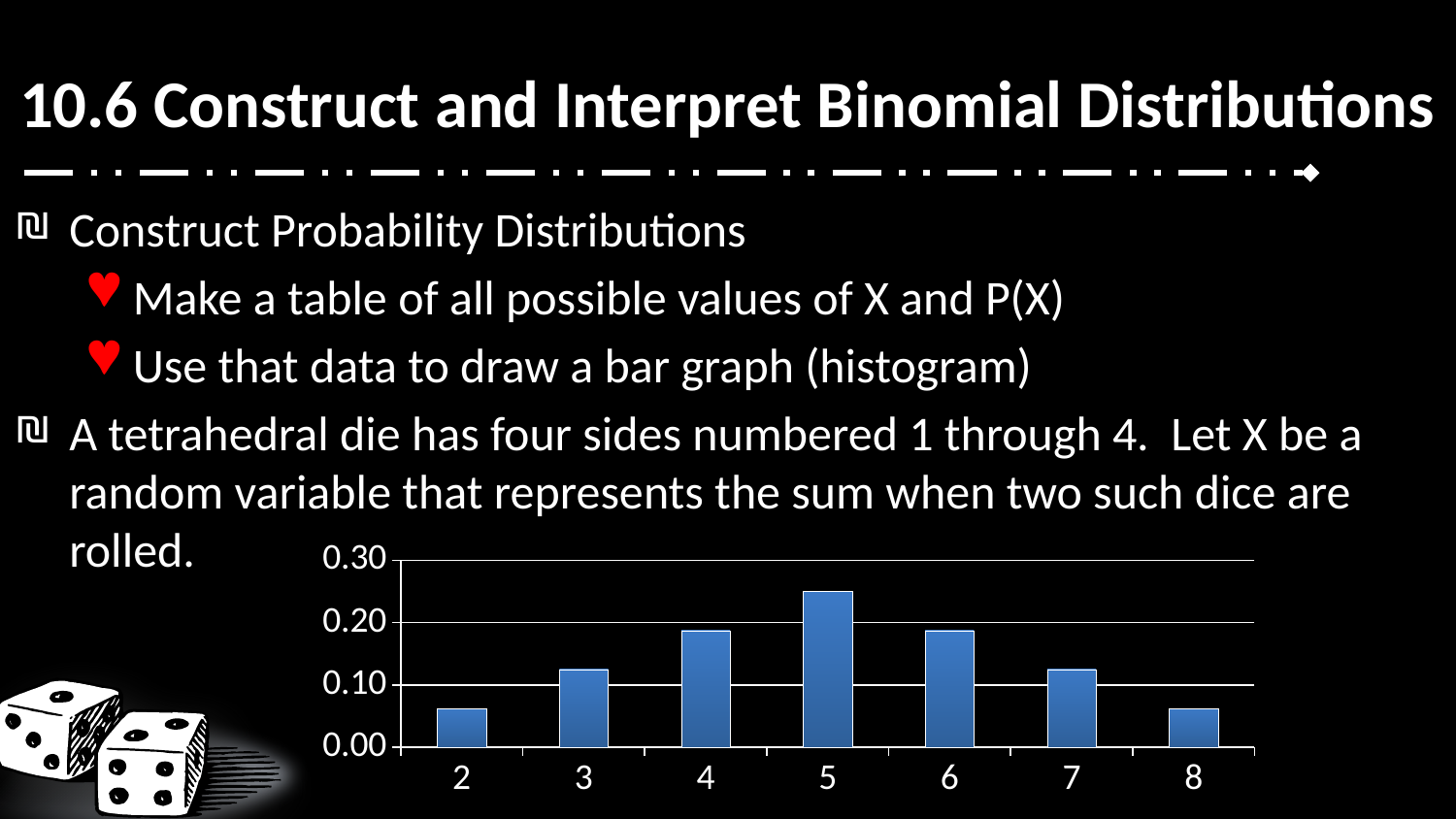

# 10.6 Construct and Interpret Binomial Distributions
Construct Probability Distributions
Make a table of all possible values of X and P(X)
Use that data to draw a bar graph (histogram)
A tetrahedral die has four sides numbered 1 through 4.  Let X be a random variable that represents the sum when two such dice are rolled.

### Chart

| Category | Column1 |
|---|---|
| 2 | 0.0625 |
| 3 | 0.125 |
| 4 | 0.1875 |
| 5 | 0.25 |
| 6 | 0.1875 |
| 7 | 0.125 |
| 8 | 0.0625 |